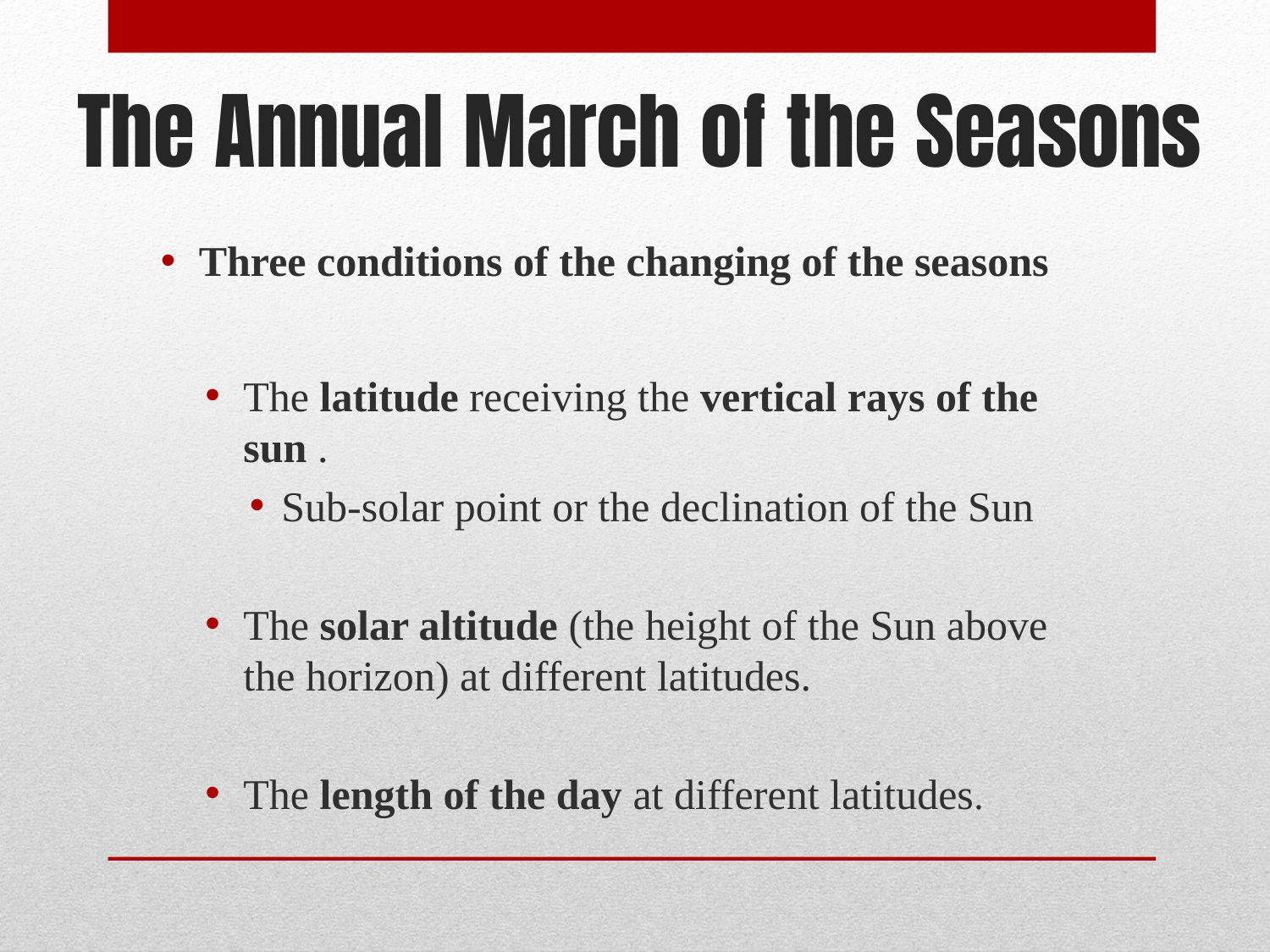

The Annual March of the Seasons
Three conditions of the changing of the seasons

The latitude receiving the vertical rays of the sun .
Sub-solar point or the declination of the Sun

The solar altitude (the height of the Sun above the horizon) at different latitudes.

The length of the day at different latitudes.